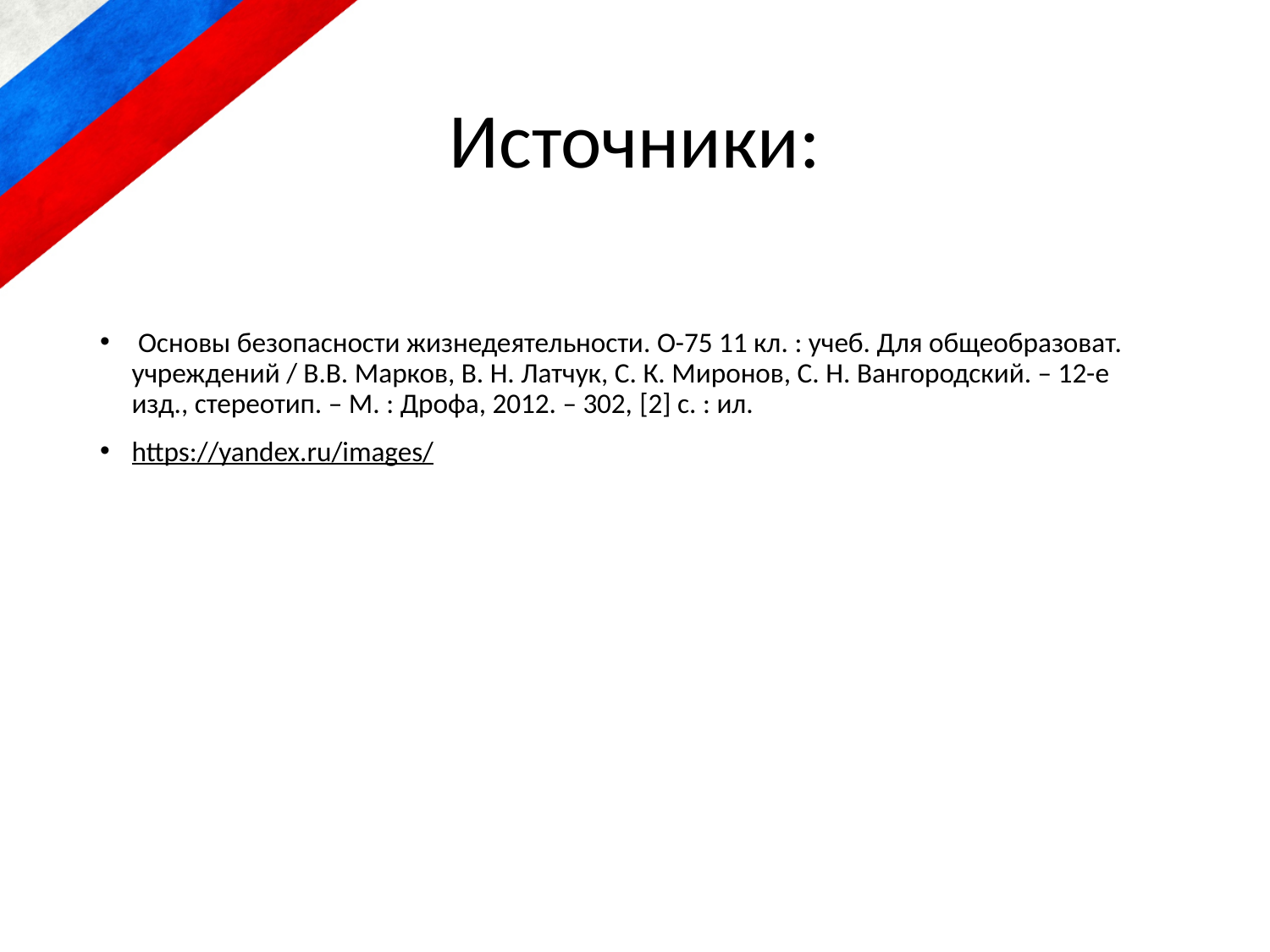

# Источники:
 Основы безопасности жизнедеятельности. О-75 11 кл. : учеб. Для общеобразоват. учреждений / В.В. Марков, В. Н. Латчук, С. К. Миронов, С. Н. Вангородский. – 12-е изд., стереотип. – М. : Дрофа, 2012. – 302, [2] с. : ил.
https://yandex.ru/images/